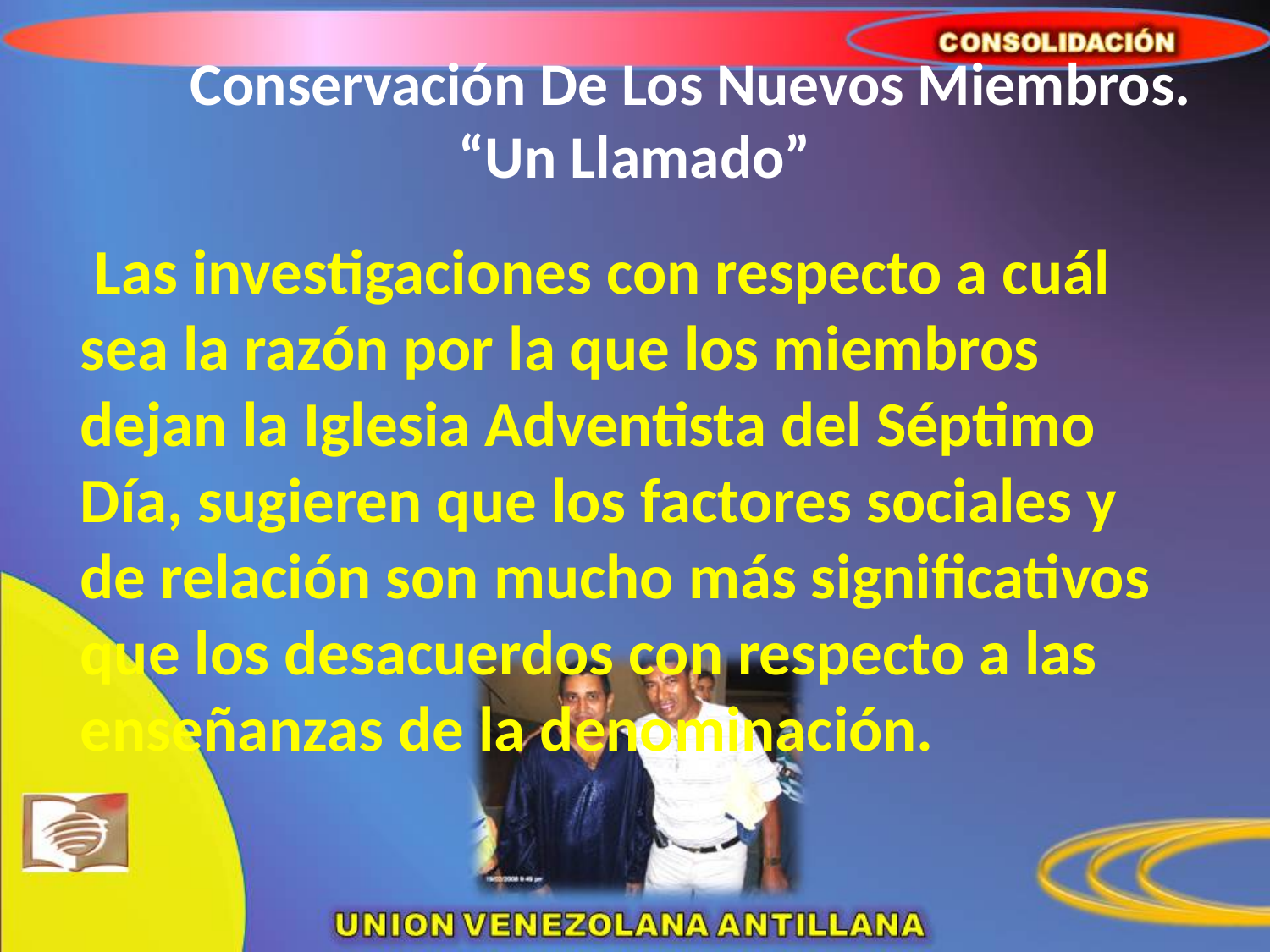

# Conservación De Los Nuevos Miembros. “Un Llamado”
	 Las investigaciones con respecto a cuál sea la razón por la que los miembros dejan la Iglesia Adventista del Séptimo Día, sugieren que los factores sociales y de relación son mucho más significativos que los desacuerdos con respecto a las enseñanzas de la denominación.